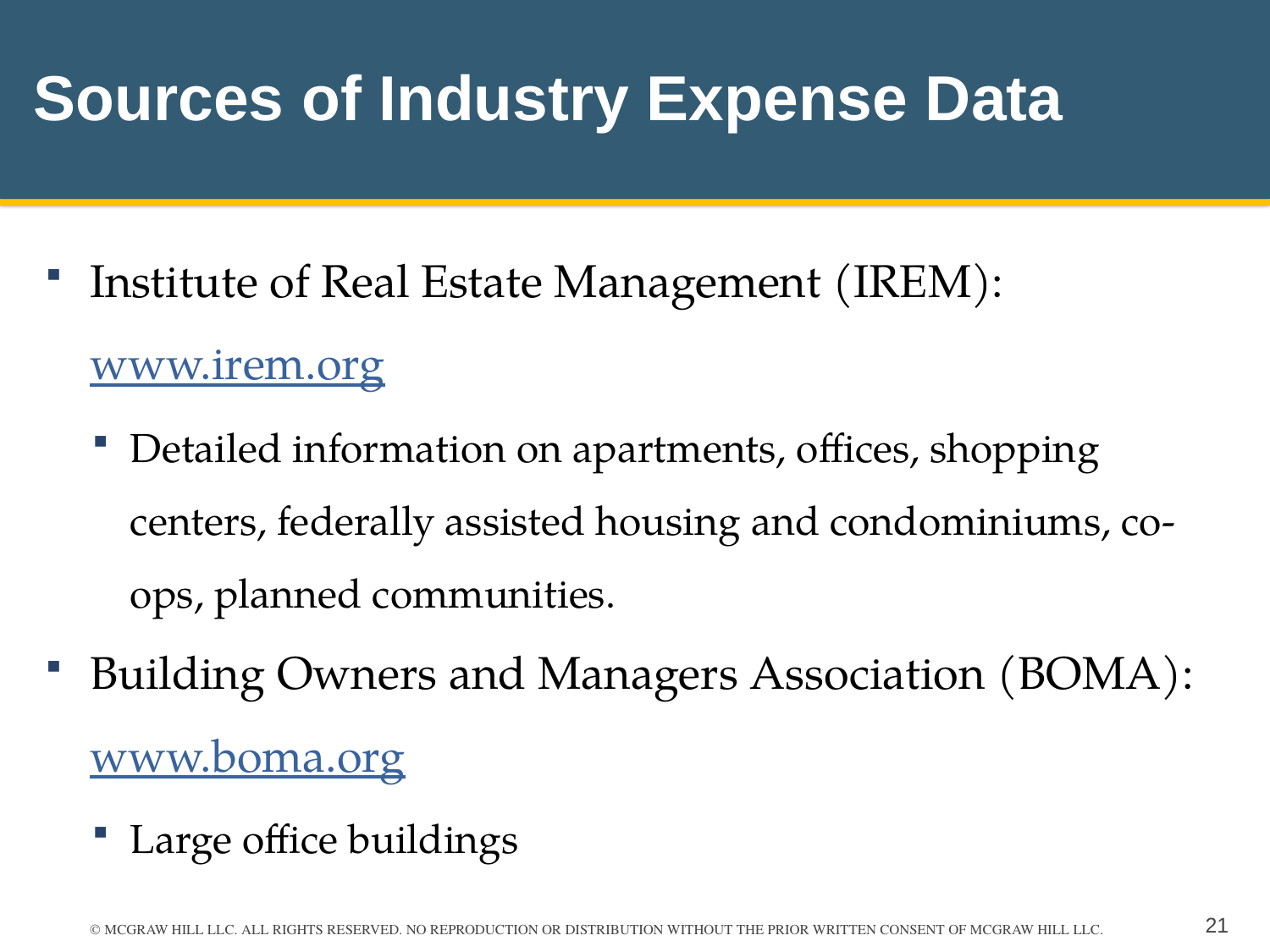

# Sources of Industry Expense Data
Institute of Real Estate Management (IREM):  www.irem.org
Detailed information on apartments, offices, shopping centers, federally assisted housing and condominiums, co-ops, planned communities.
Building Owners and Managers Association (BOMA): www.boma.org
Large office buildings
© MCGRAW HILL LLC. ALL RIGHTS RESERVED. NO REPRODUCTION OR DISTRIBUTION WITHOUT THE PRIOR WRITTEN CONSENT OF MCGRAW HILL LLC.
21